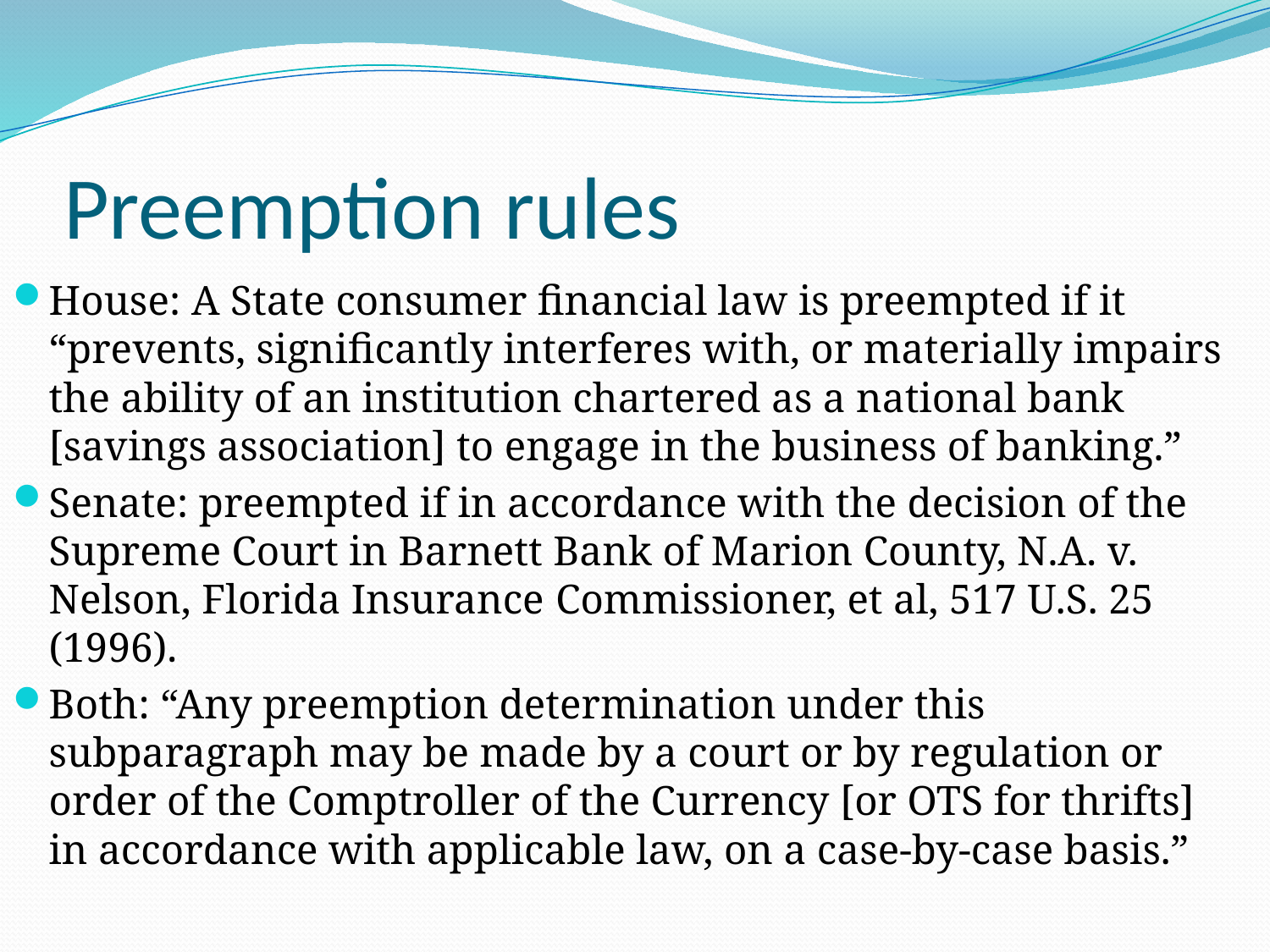

Preemption rules
House: A State consumer financial law is preempted if it “prevents, significantly interferes with, or materially impairs the ability of an institution chartered as a national bank [savings association] to engage in the business of banking.”
Senate: preempted if in accordance with the decision of the Supreme Court in Barnett Bank of Marion County, N.A. v. Nelson, Florida Insurance Commissioner, et al, 517 U.S. 25 (1996).
Both: “Any preemption determination under this  subparagraph may be made by a court or by regulation or order of the Comptroller of the Currency [or OTS for thrifts] in accordance with applicable law, on a case-by-case basis.”